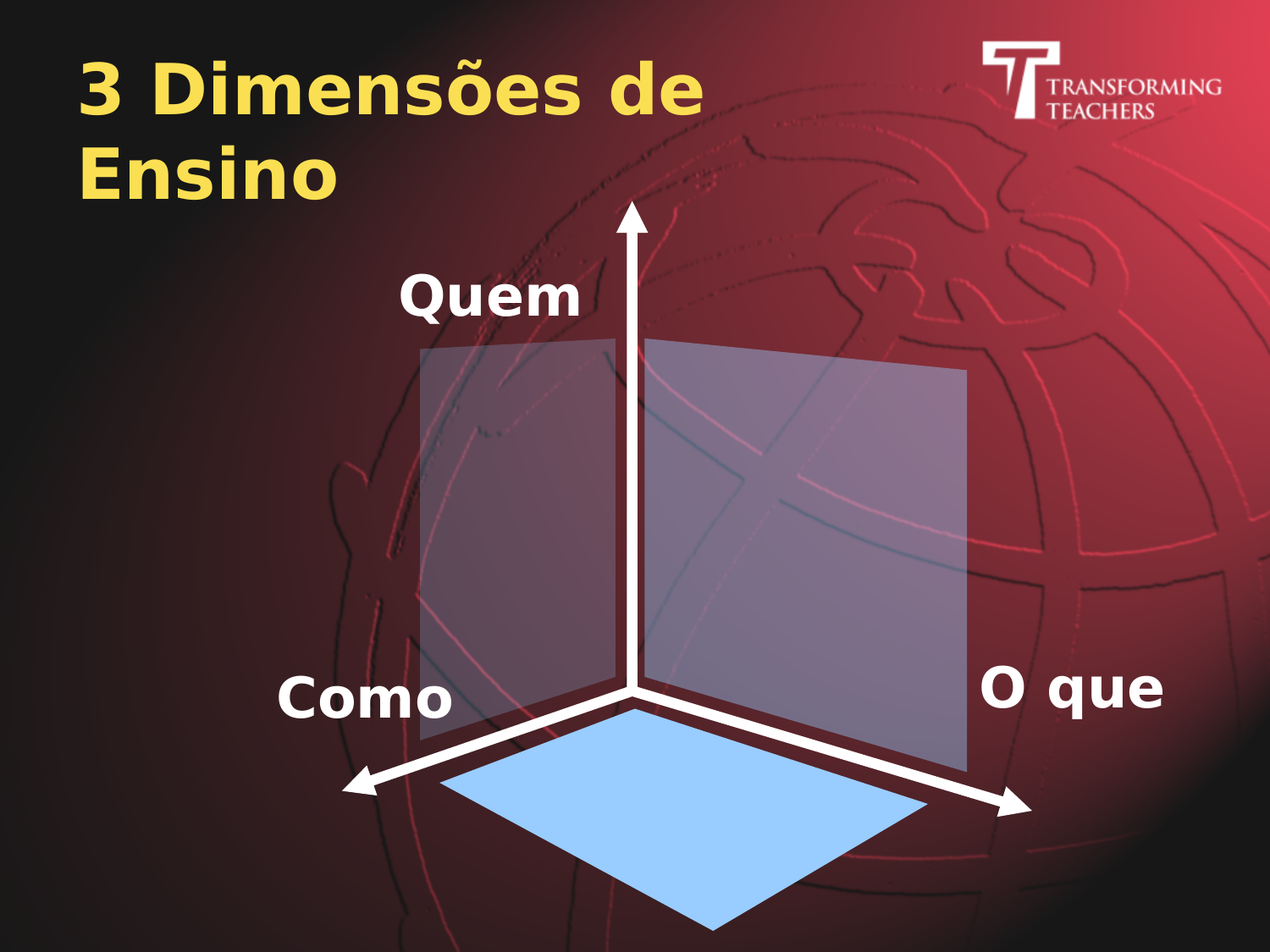

# 3 Dimensões de Ensino

Quem

O que
Como